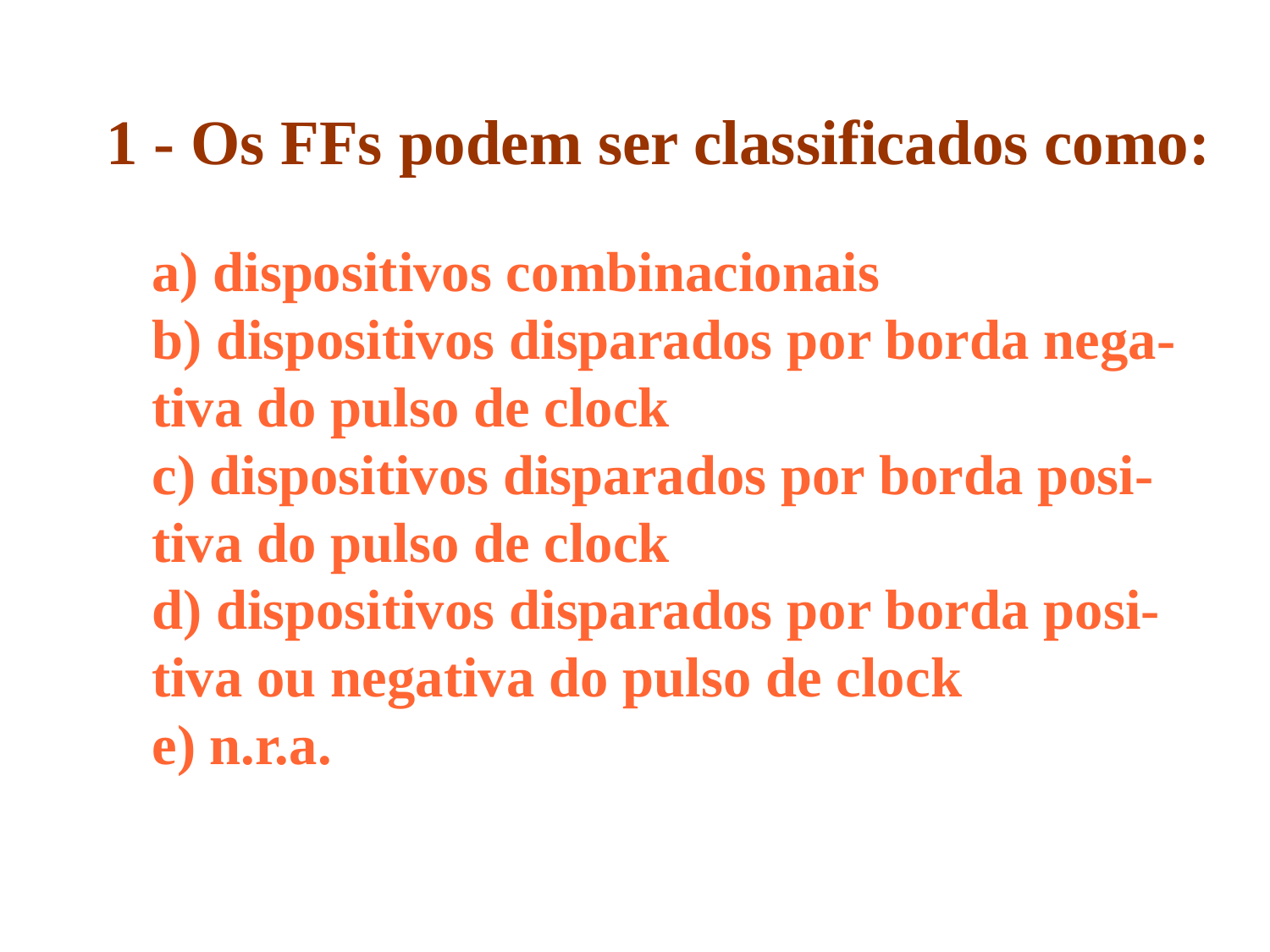

1 - Os FFs podem ser classificados como:
a) dispositivos combinacionais
b) dispositivos disparados por borda nega-
tiva do pulso de clock
c) dispositivos disparados por borda posi-
tiva do pulso de clock
d) dispositivos disparados por borda posi-
tiva ou negativa do pulso de clock
e) n.r.a.